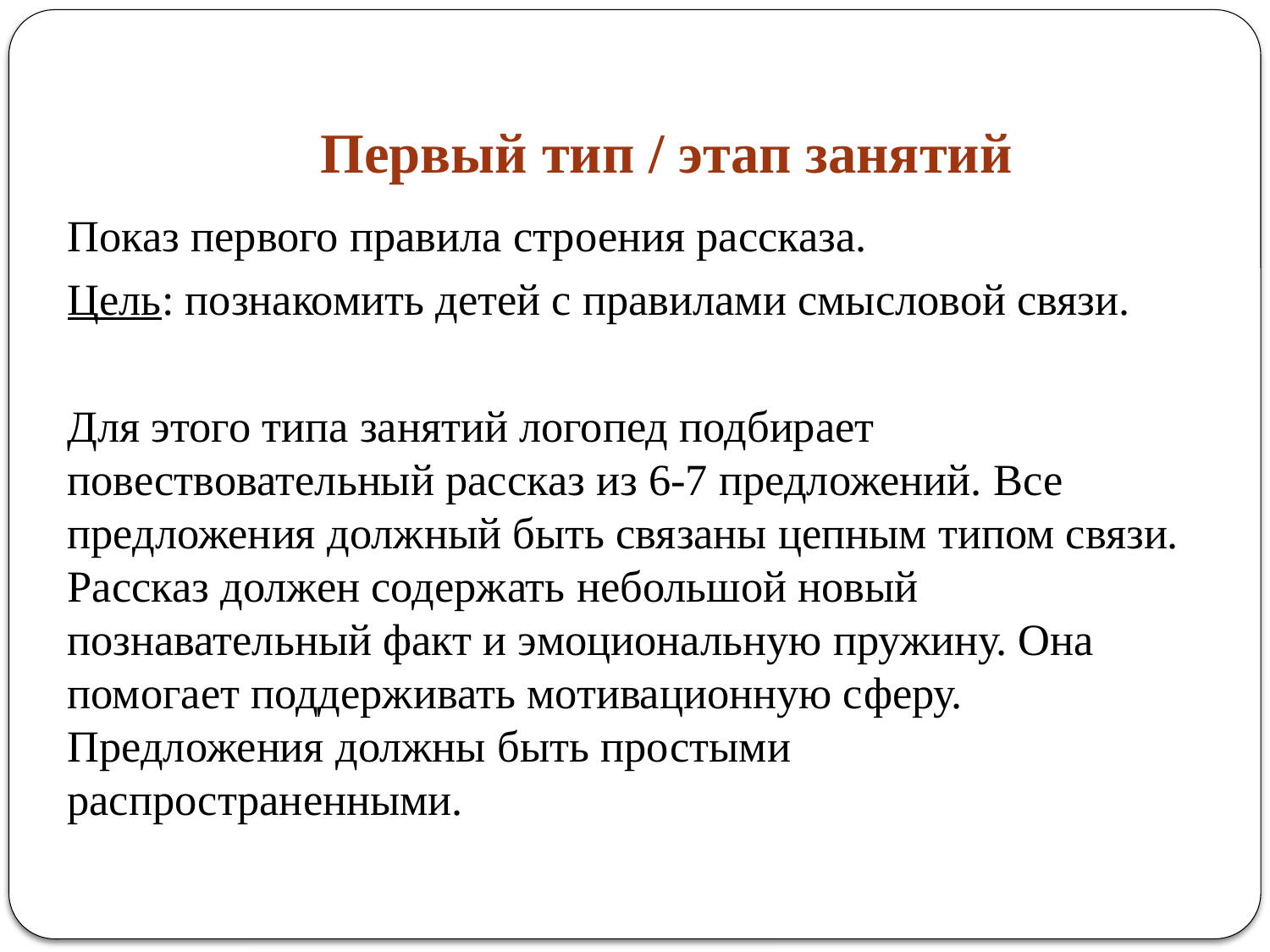

# Первый тип / этап занятий
Показ первого правила строения рассказа.
Цель: познакомить детей с правилами смысловой связи.

Для этого типа занятий логопед подбирает повествовательный рассказ из 6-7 предложений. Все предложения должный быть связаны цепным типом связи. Рассказ должен содержать небольшой новый познавательный факт и эмоциональную пружину. Она помогает поддерживать мотивационную сферу. Предложения должны быть простыми распространенными.